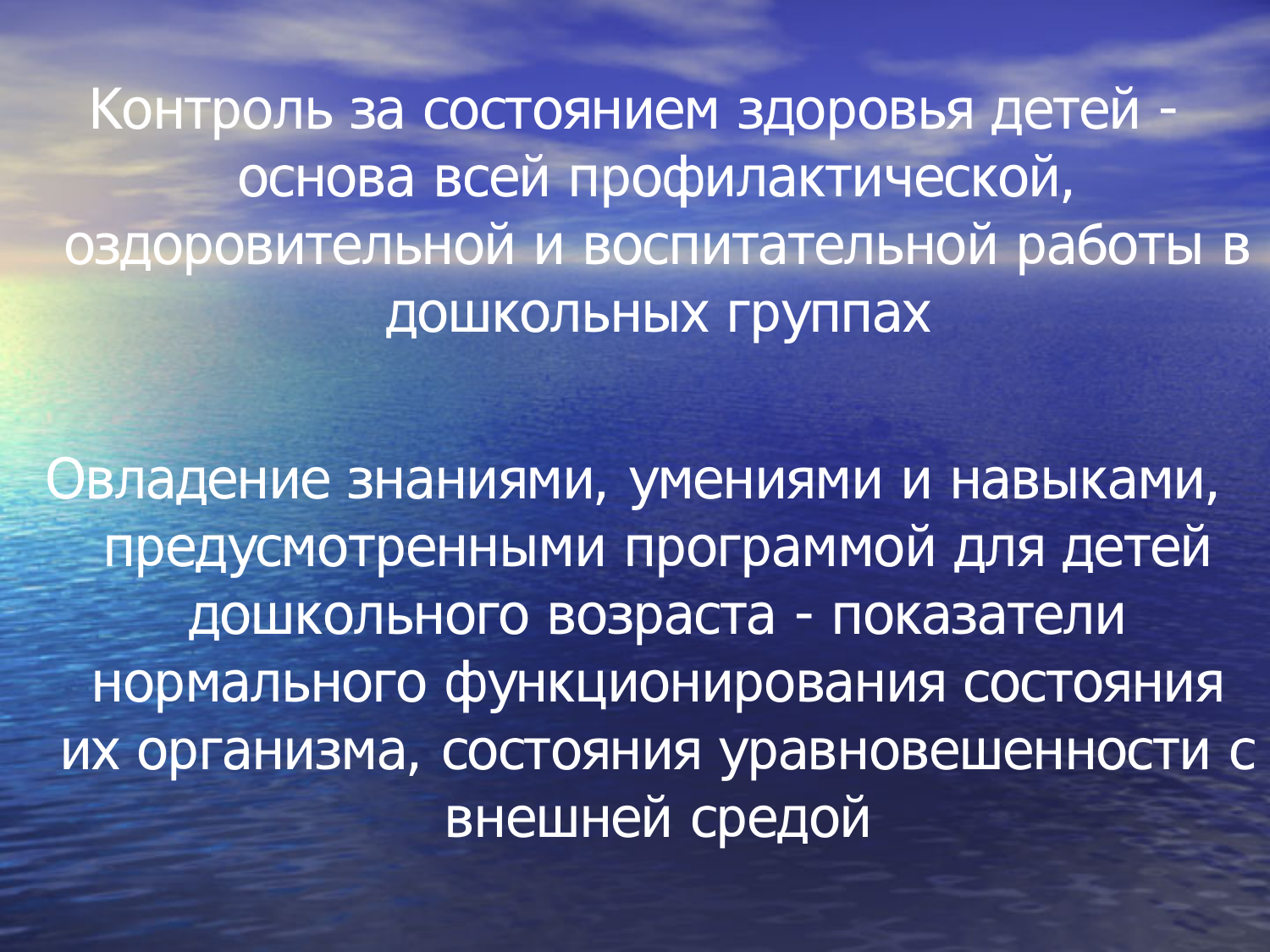

Контроль за состоянием здоровья детей -основа всей профилактической, оздоровительной и воспитательной работы в дошкольных группах

Овладение знаниями, умениями и навыками, предусмотренными программой для детей дошкольного возраста - показатели нормального функционирования состояния их организма, состояния уравновешенности с внешней средой